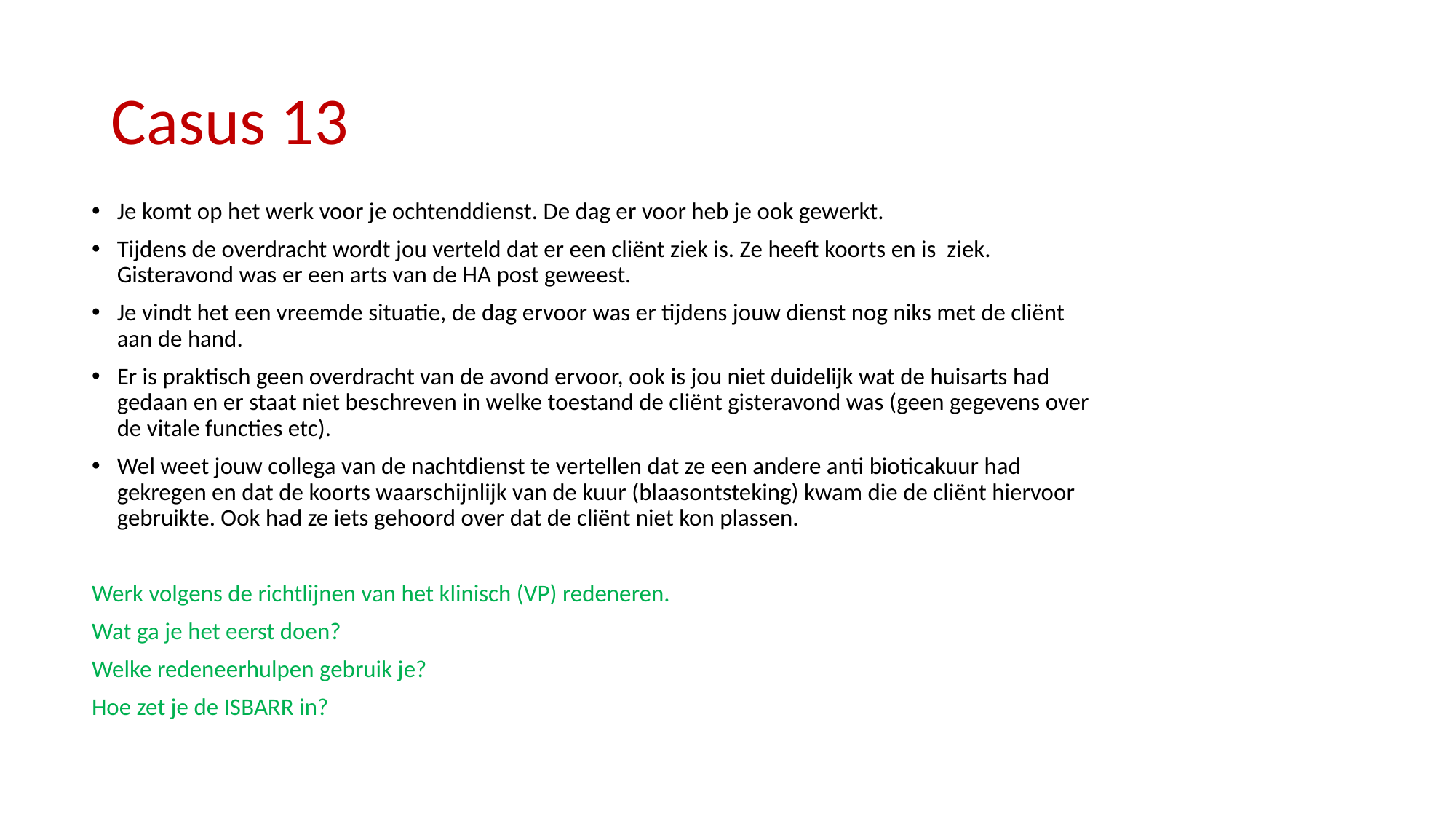

# Casus 13
Je komt op het werk voor je ochtenddienst. De dag er voor heb je ook gewerkt.
Tijdens de overdracht wordt jou verteld dat er een cliënt ziek is. Ze heeft koorts en is  ziek. Gisteravond was er een arts van de HA post geweest.
Je vindt het een vreemde situatie, de dag ervoor was er tijdens jouw dienst nog niks met de cliënt aan de hand.
Er is praktisch geen overdracht van de avond ervoor, ook is jou niet duidelijk wat de huisarts had gedaan en er staat niet beschreven in welke toestand de cliënt gisteravond was (geen gegevens over de vitale functies etc).
Wel weet jouw collega van de nachtdienst te vertellen dat ze een andere anti bioticakuur had gekregen en dat de koorts waarschijnlijk van de kuur (blaasontsteking) kwam die de cliënt hiervoor gebruikte. Ook had ze iets gehoord over dat de cliënt niet kon plassen.

Werk volgens de richtlijnen van het klinisch (VP) redeneren.
Wat ga je het eerst doen?
Welke redeneerhulpen gebruik je?
Hoe zet je de ISBARR in?